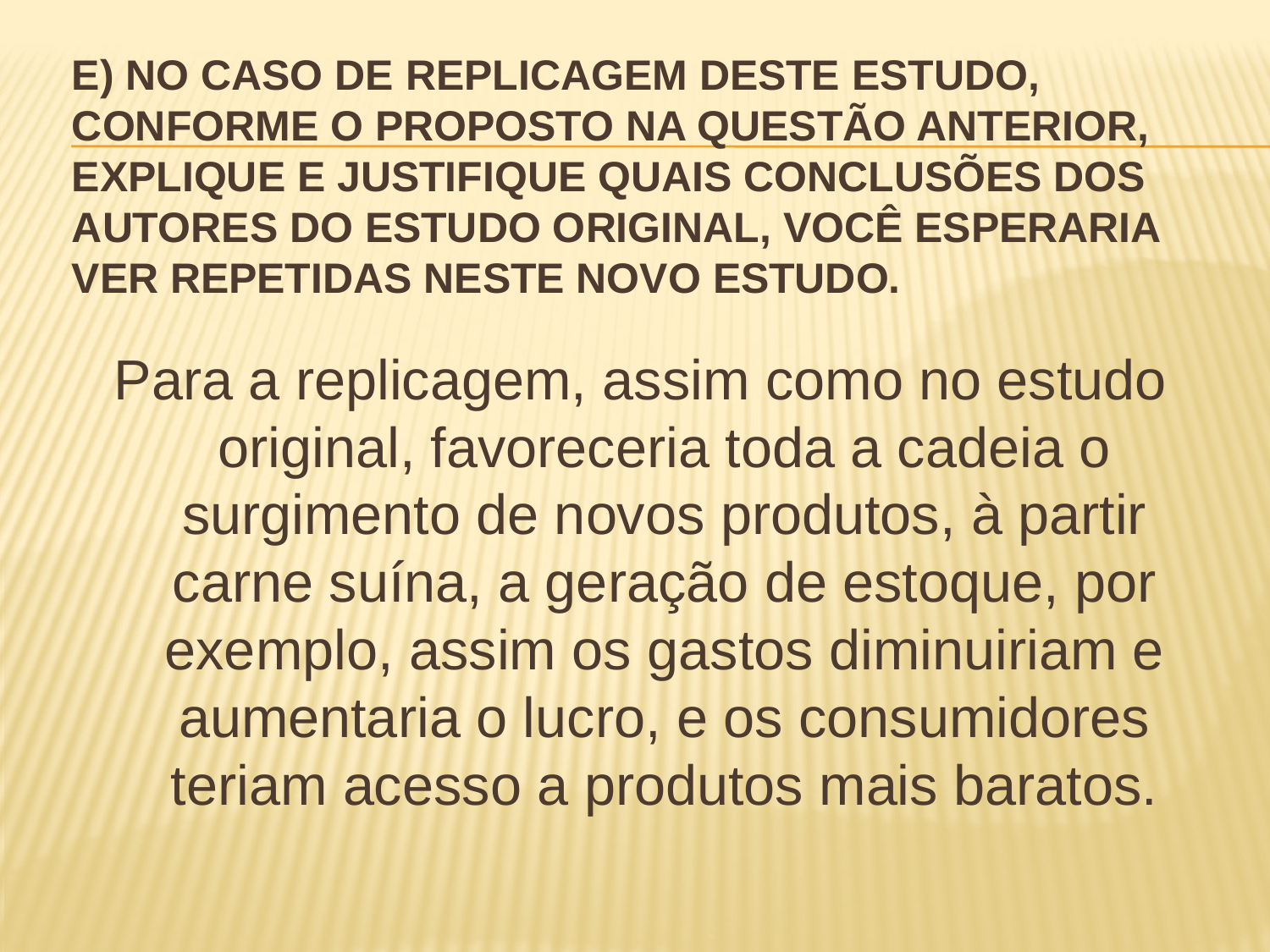

# E) No caso de replicagem deste estudo, conforme o proposto na questão anterior, explique e justifique quais conclusões dos autores do estudo original, você esperaria ver repetidas neste novo estudo.

Para a replicagem, assim como no estudo original, favoreceria toda a cadeia o surgimento de novos produtos, à partir carne suína, a geração de estoque, por exemplo, assim os gastos diminuiriam e aumentaria o lucro, e os consumidores teriam acesso a produtos mais baratos.